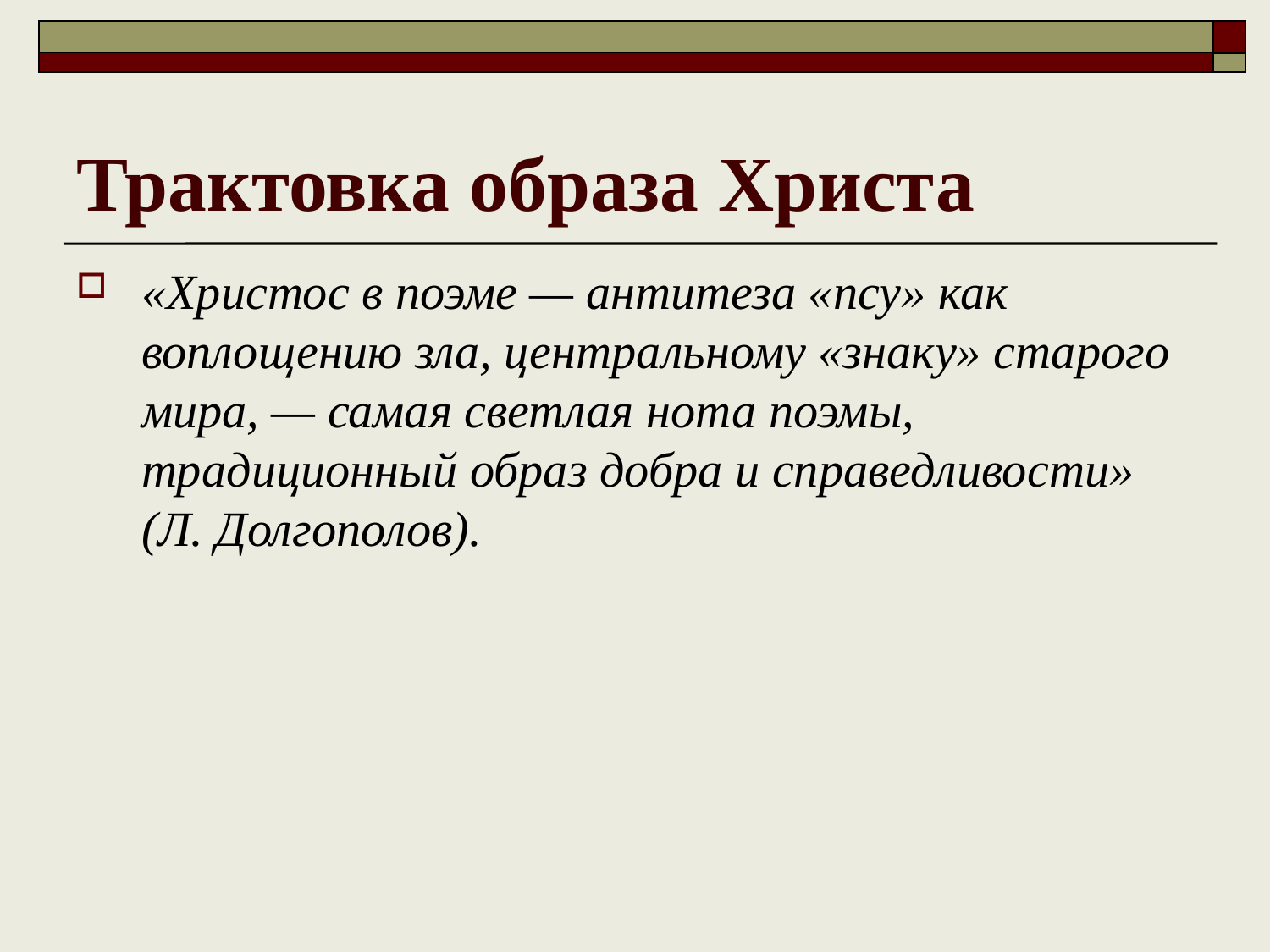

# Трактовка образа Христа
«Христос в поэме — антитеза «псу» как воплощению зла, центральному «знаку» старого мира, — самая светлая нота поэмы, традиционный образ добра и справедливости» (Л. Долгополов).